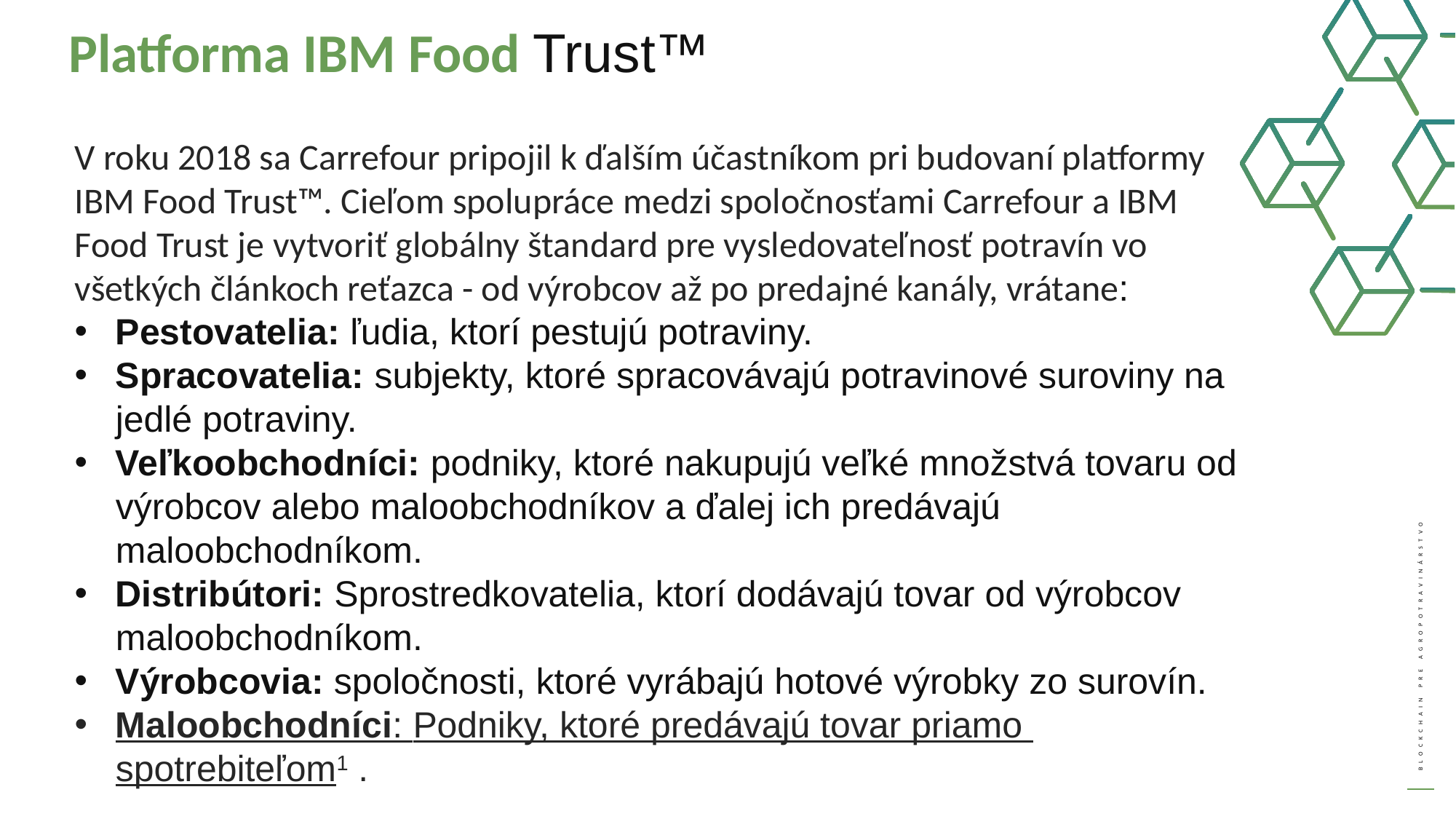

Platforma IBM Food Trust™
V roku 2018 sa Carrefour pripojil k ďalším účastníkom pri budovaní platformy IBM Food Trust™. Cieľom spolupráce medzi spoločnosťami Carrefour a IBM Food Trust je vytvoriť globálny štandard pre vysledovateľnosť potravín vo všetkých článkoch reťazca - od výrobcov až po predajné kanály, vrátane:
Pestovatelia: ľudia, ktorí pestujú potraviny.
Spracovatelia: subjekty, ktoré spracovávajú potravinové suroviny na jedlé potraviny.
Veľkoobchodníci: podniky, ktoré nakupujú veľké množstvá tovaru od výrobcov alebo maloobchodníkov a ďalej ich predávajú maloobchodníkom.
Distribútori: Sprostredkovatelia, ktorí dodávajú tovar od výrobcov maloobchodníkom.
Výrobcovia: spoločnosti, ktoré vyrábajú hotové výrobky zo surovín.
Maloobchodníci: Podniky, ktoré predávajú tovar priamo spotrebiteľom1 .